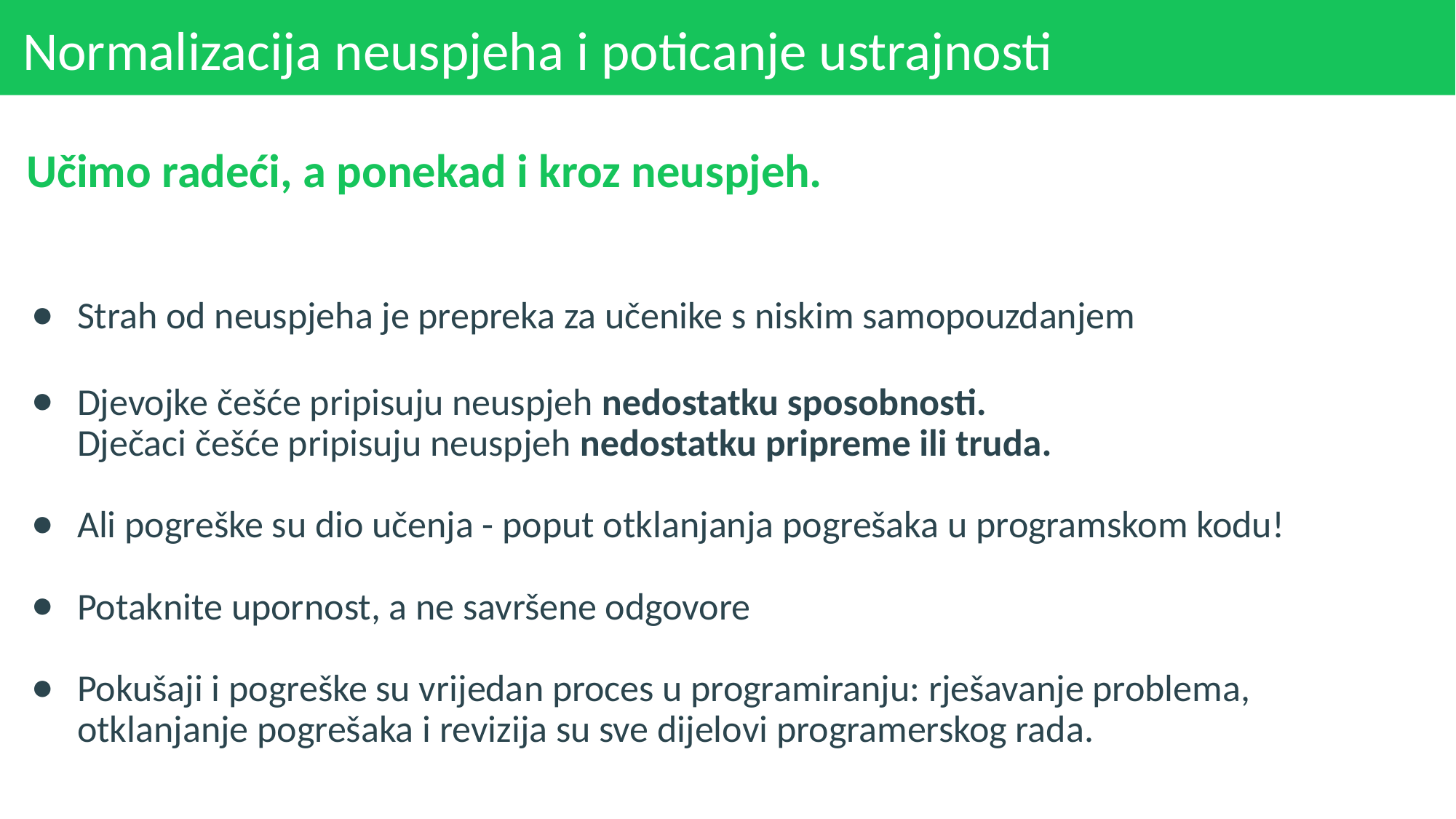

# Normalizacija neuspjeha i poticanje ustrajnosti
Učimo radeći, a ponekad i kroz neuspjeh.
Strah od neuspjeha je prepreka za učenike s niskim samopouzdanjem
Djevojke češće pripisuju neuspjeh nedostatku sposobnosti.
Dječaci češće pripisuju neuspjeh nedostatku pripreme ili truda.
Ali pogreške su dio učenja - poput otklanjanja pogrešaka u programskom kodu!
Potaknite upornost, a ne savršene odgovore
Pokušaji i pogreške su vrijedan proces u programiranju: rješavanje problema, otklanjanje pogrešaka i revizija su sve dijelovi programerskog rada.